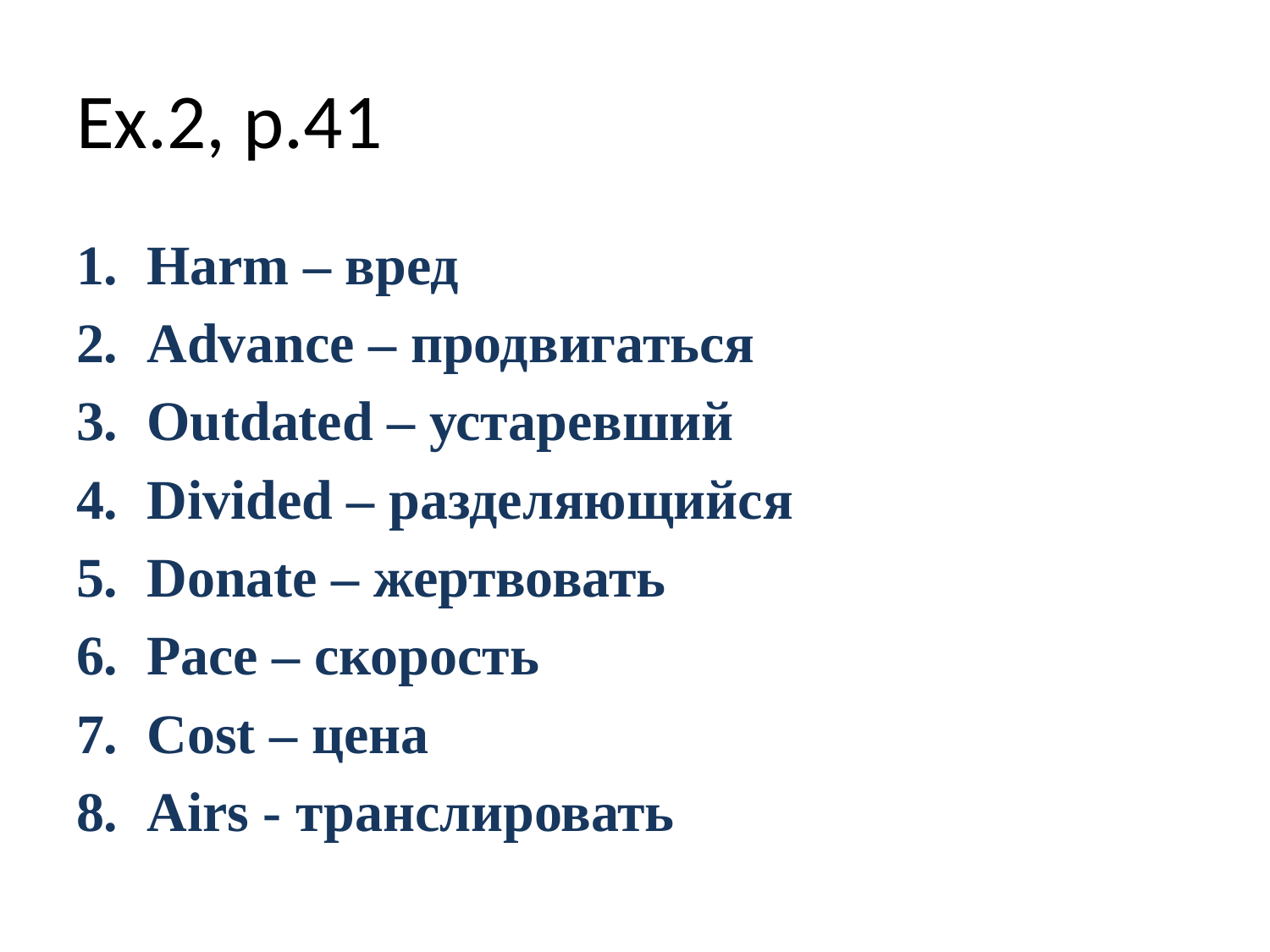

# Ex.2, p.41
Harm – вред
Advance – продвигаться
Outdated – устаревший
Divided – разделяющийся
Donate – жертвовать
Pace – скорость
Cost – цена
Airs - транслировать